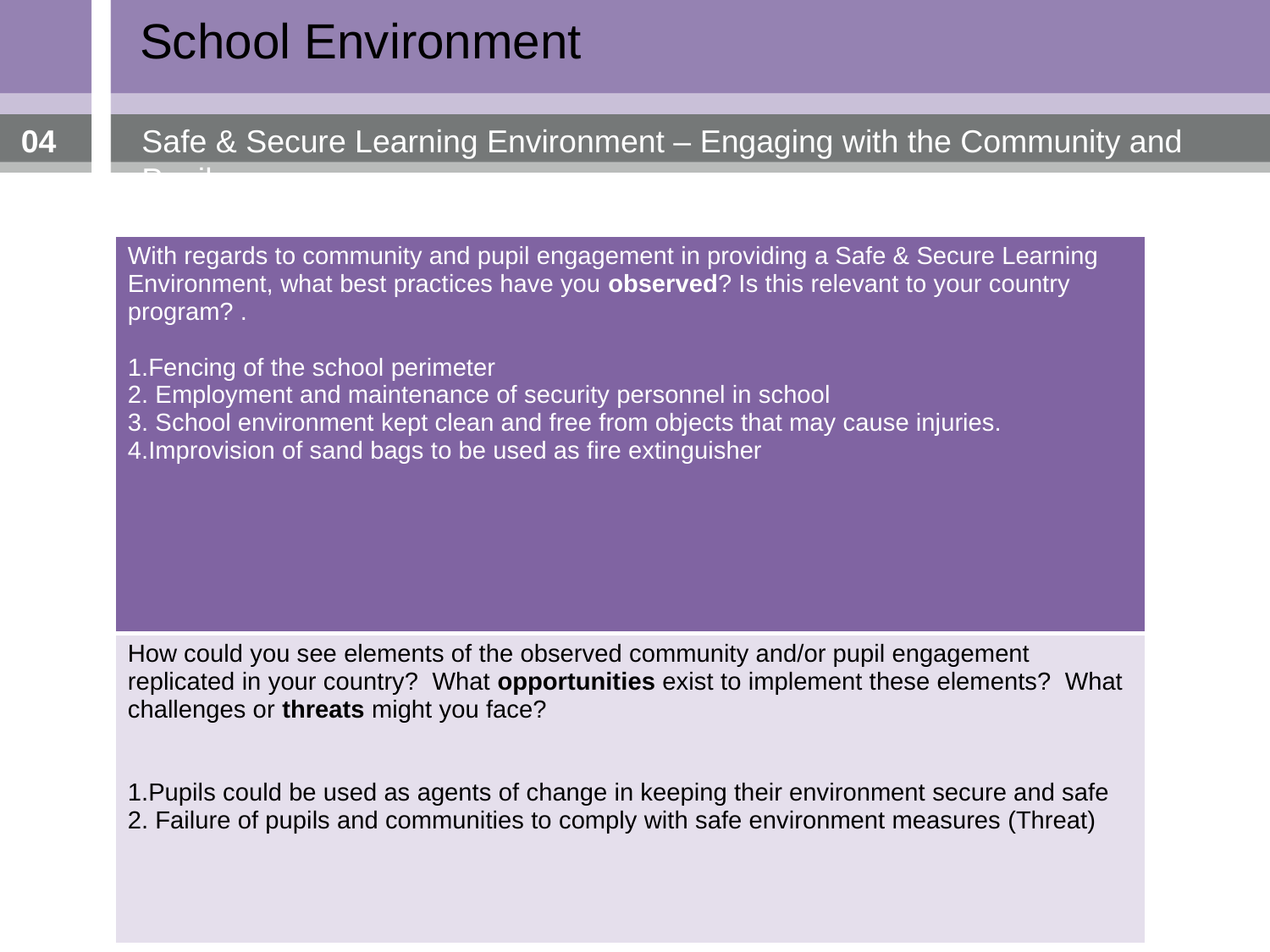

School Environment

04
Safe & Secure Learning Environment – Engaging with the Community and Pupils
| With regards to community and pupil engagement in providing a Safe & Secure Learning Environment, what best practices have you observed? Is this relevant to your country program? . 1.Fencing of the school perimeter 2. Employment and maintenance of security personnel in school 3. School environment kept clean and free from objects that may cause injuries. 4.Improvision of sand bags to be used as fire extinguisher |
| --- |
| How could you see elements of the observed community and/or pupil engagement replicated in your country? What opportunities exist to implement these elements? What challenges or threats might you face? 1.Pupils could be used as agents of change in keeping their environment secure and safe 2. Failure of pupils and communities to comply with safe environment measures (Threat) |